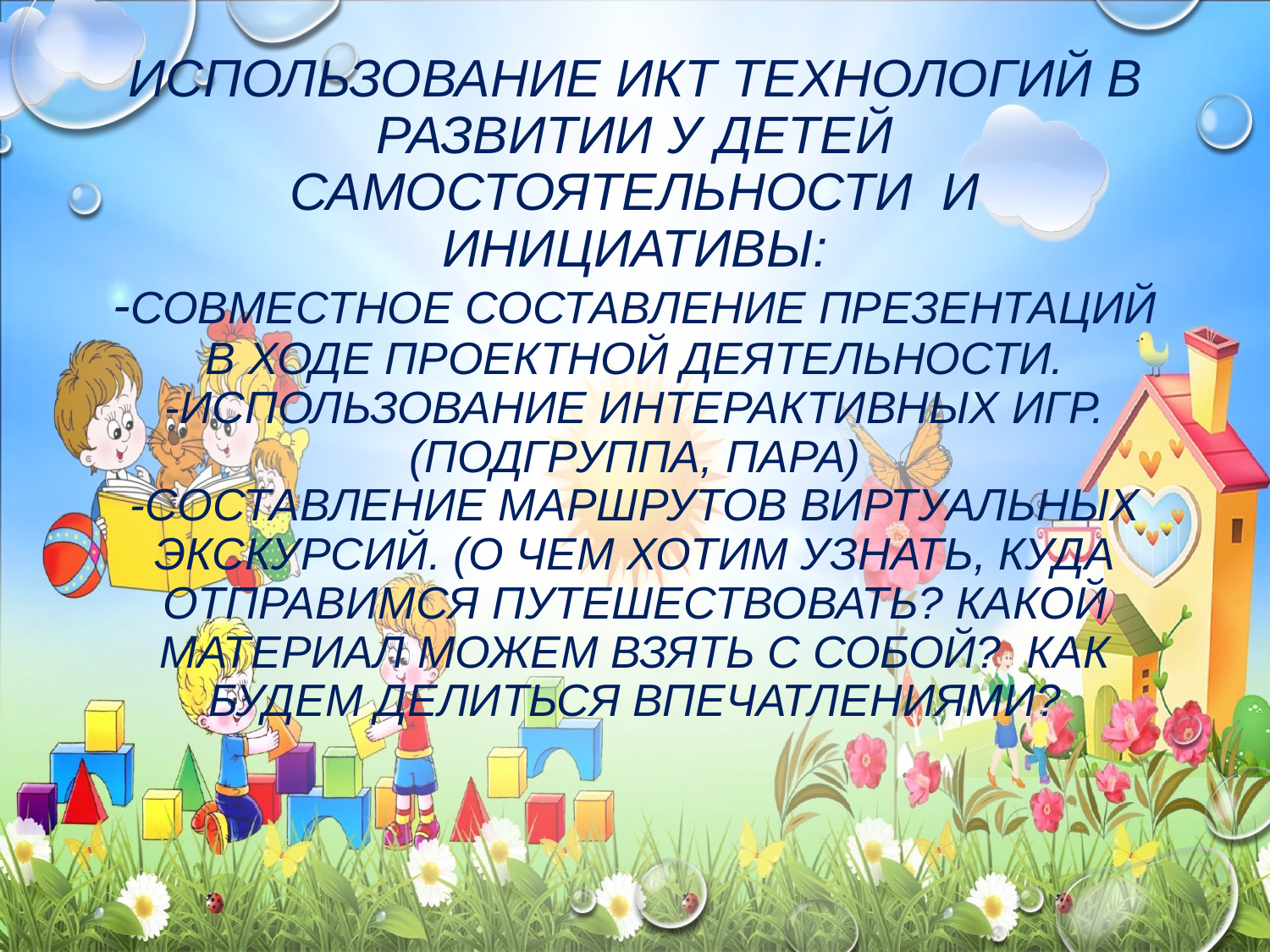

# Использование ИКТ технологий в развитии у детей самостоятельности  и инициативы: -совместное составление презентаций в ходе проектной деятельности. -использование интерактивных игр. (подгруппа, пара) -составление маршрутов виртуальных экскурсий. (о чем хотим узнать, куда отправимся путешествовать? Какой материал можем взять с собой?  Как будем делиться впечатлениями?